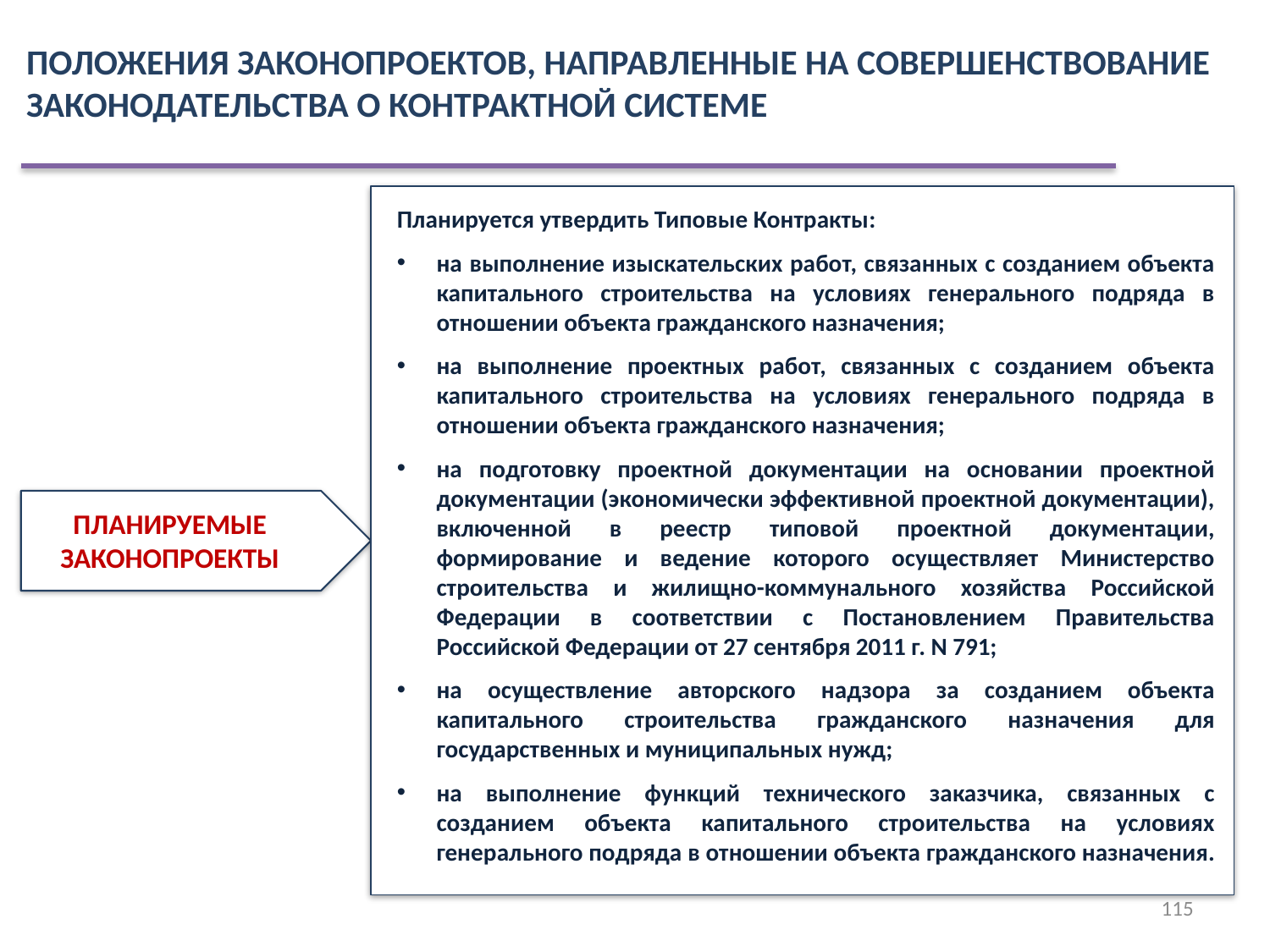

ПОЛОЖЕНИЯ ЗАКОНОПРОЕКТОВ, НАПРАВЛЕННЫЕ НА СОВЕРШЕНСТВОВАНИЕ ЗАКОНОДАТЕЛЬСТВА О КОНТРАКТНОЙ СИСТЕМЕ

Планируется утвердить Типовые Контракты:
на выполнение изыскательских работ, связанных с созданием объекта капитального строительства на условиях генерального подряда в отношении объекта гражданского назначения;
на выполнение проектных работ, связанных с созданием объекта капитального строительства на условиях генерального подряда в отношении объекта гражданского назначения;
на подготовку проектной документации на основании проектной документации (экономически эффективной проектной документации), включенной в реестр типовой проектной документации, формирование и ведение которого осуществляет Министерство строительства и жилищно-коммунального хозяйства Российской Федерации в соответствии с Постановлением Правительства Российской Федерации от 27 сентября 2011 г. N 791;
на осуществление авторского надзора за созданием объекта капитального строительства гражданского назначения для государственных и муниципальных нужд;
на выполнение функций технического заказчика, связанных с созданием объекта капитального строительства на условиях генерального подряда в отношении объекта гражданского назначения.

ПЛАНИРУЕМЫЕ ЗАКОНОПРОЕКТЫ
115